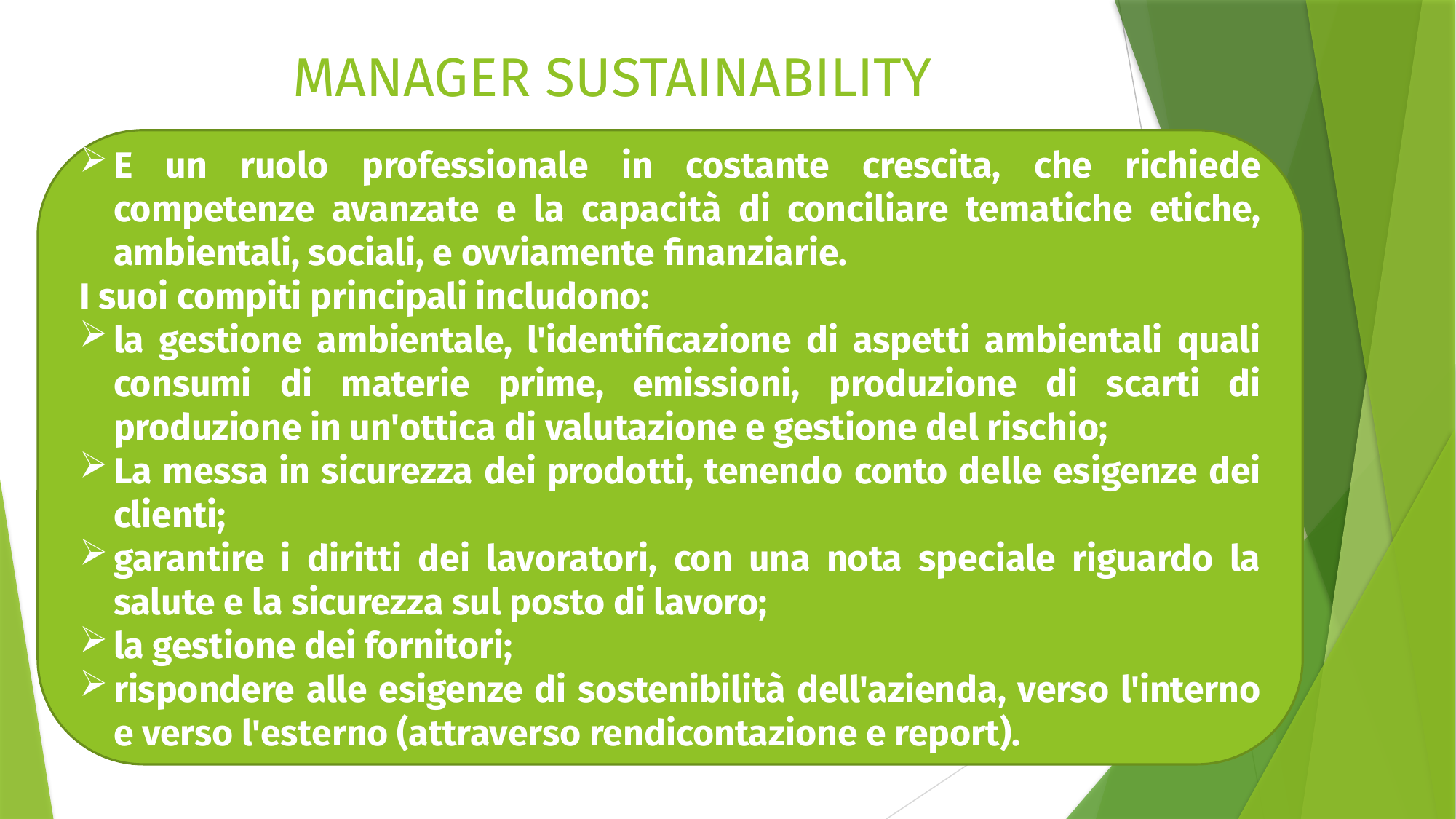

# MANAGER SUSTAINABILITY
E un ruolo professionale in costante crescita, che richiede competenze avanzate e la capacità di conciliare tematiche etiche, ambientali, sociali, e ovviamente finanziarie.
I suoi compiti principali includono:
la gestione ambientale, l'identificazione di aspetti ambientali quali consumi di materie prime, emissioni, produzione di scarti di produzione in un'ottica di valutazione e gestione del rischio;
La messa in sicurezza dei prodotti, tenendo conto delle esigenze dei clienti;
garantire i diritti dei lavoratori, con una nota speciale riguardo la salute e la sicurezza sul posto di lavoro;
la gestione dei fornitori;
rispondere alle esigenze di sostenibilità dell'azienda, verso l'interno e verso l'esterno (attraverso rendicontazione e report).
112